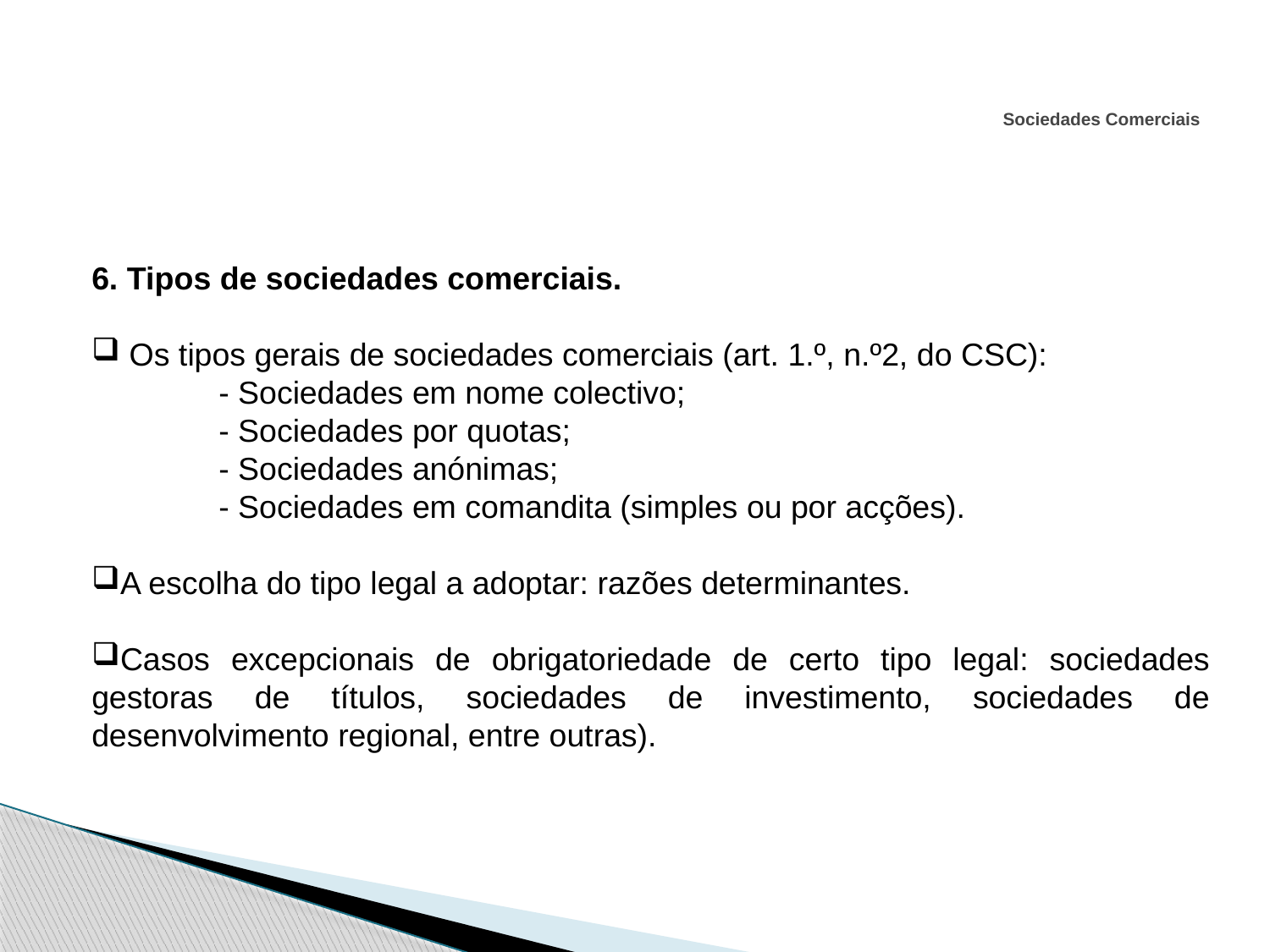

# Sociedades Comerciais

6. Tipos de sociedades comerciais.

 Os tipos gerais de sociedades comerciais (art. 1.º, n.º2, do CSC):
	- Sociedades em nome colectivo;
	- Sociedades por quotas;
	- Sociedades anónimas;
	- Sociedades em comandita (simples ou por acções).

A escolha do tipo legal a adoptar: razões determinantes.

Casos excepcionais de obrigatoriedade de certo tipo legal: sociedades gestoras de títulos, sociedades de investimento, sociedades de desenvolvimento regional, entre outras).